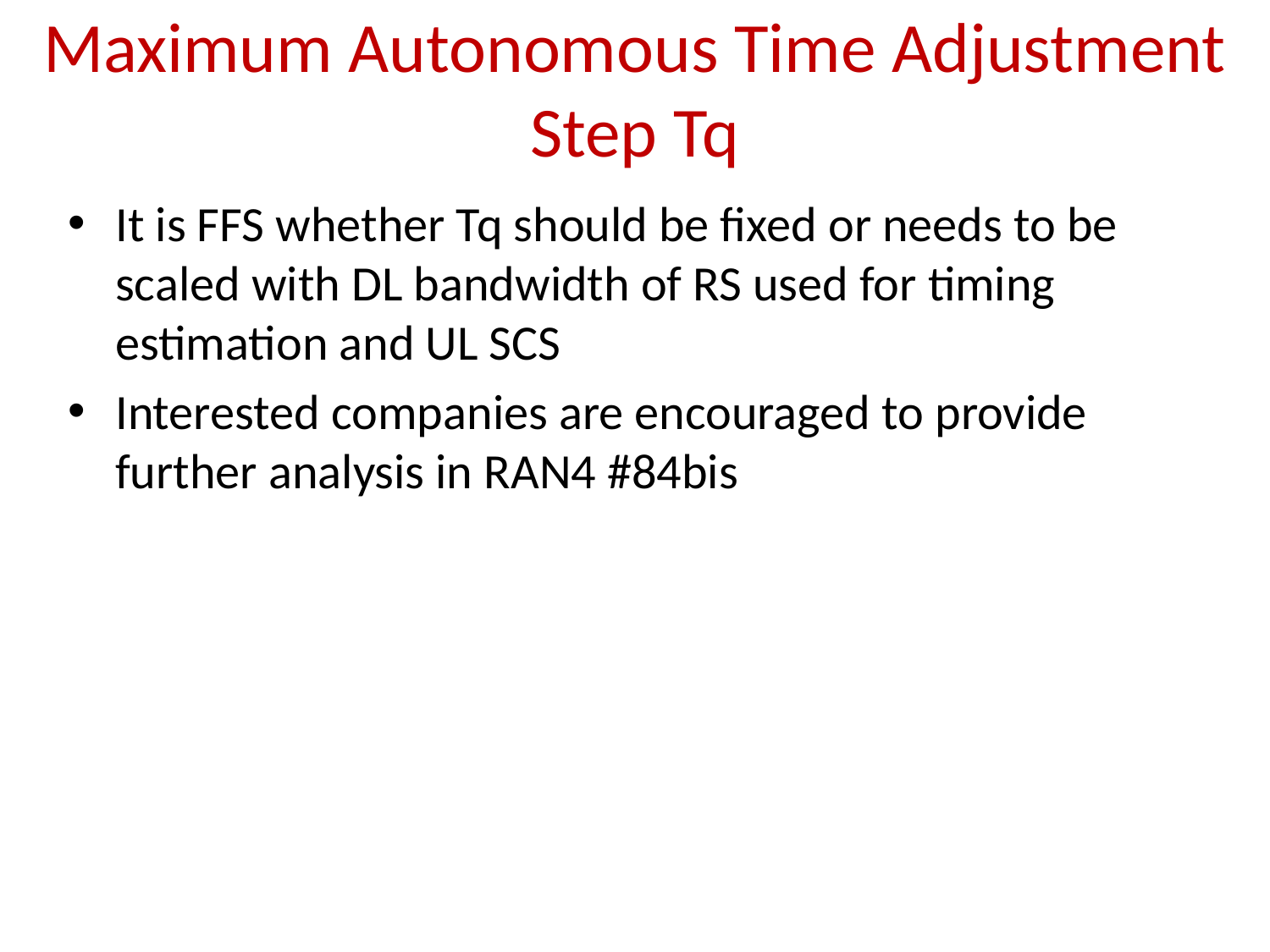

# Maximum Autonomous Time Adjustment Step Tq
It is FFS whether Tq should be fixed or needs to be scaled with DL bandwidth of RS used for timing estimation and UL SCS
Interested companies are encouraged to provide further analysis in RAN4 #84bis